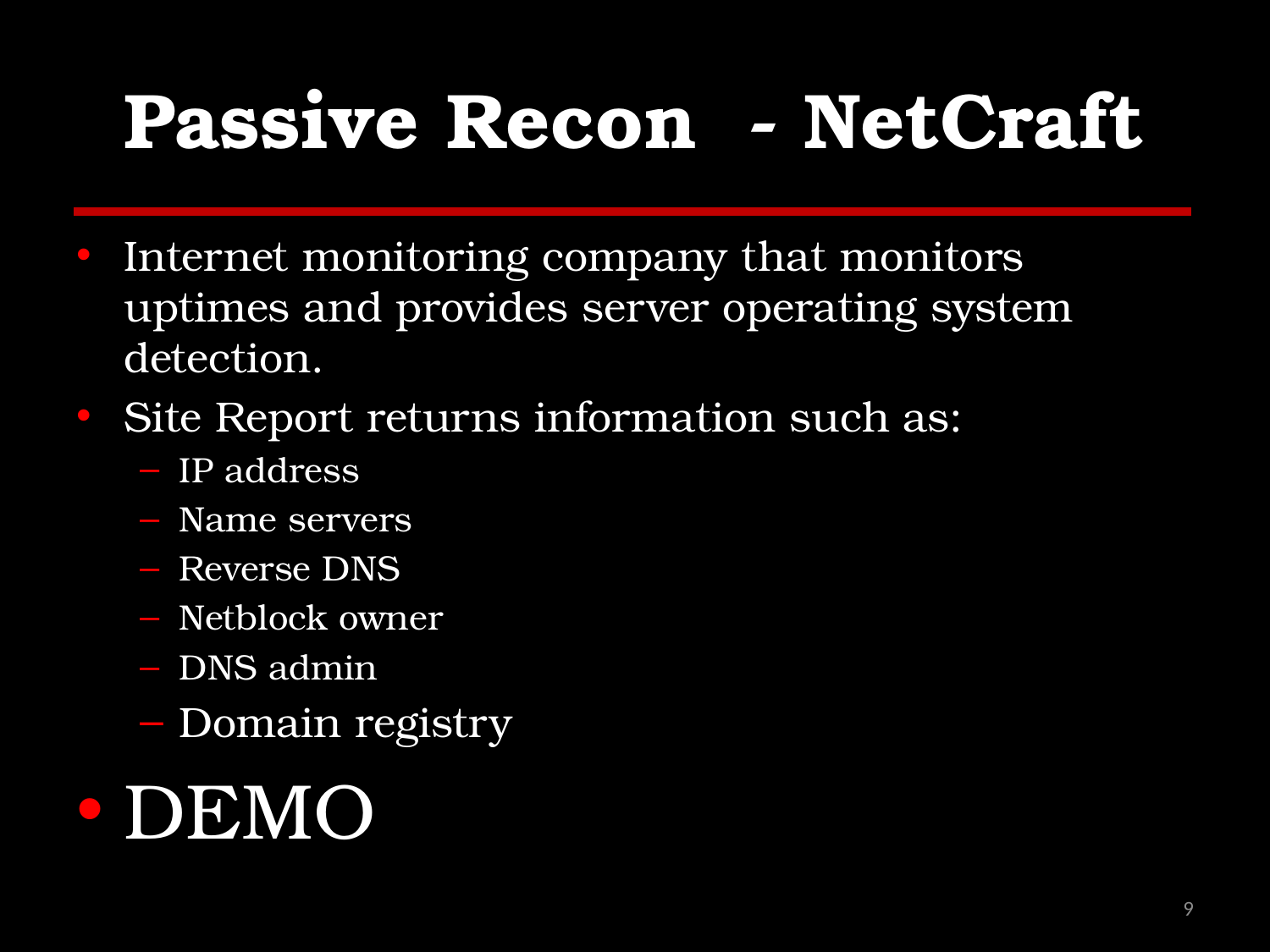

# Passive Recon  - NetCraft
Internet monitoring company that monitors uptimes and provides server operating system detection.
Site Report returns information such as:
IP address
Name servers
Reverse DNS
Netblock owner
DNS admin
Domain registry
DEMO
9